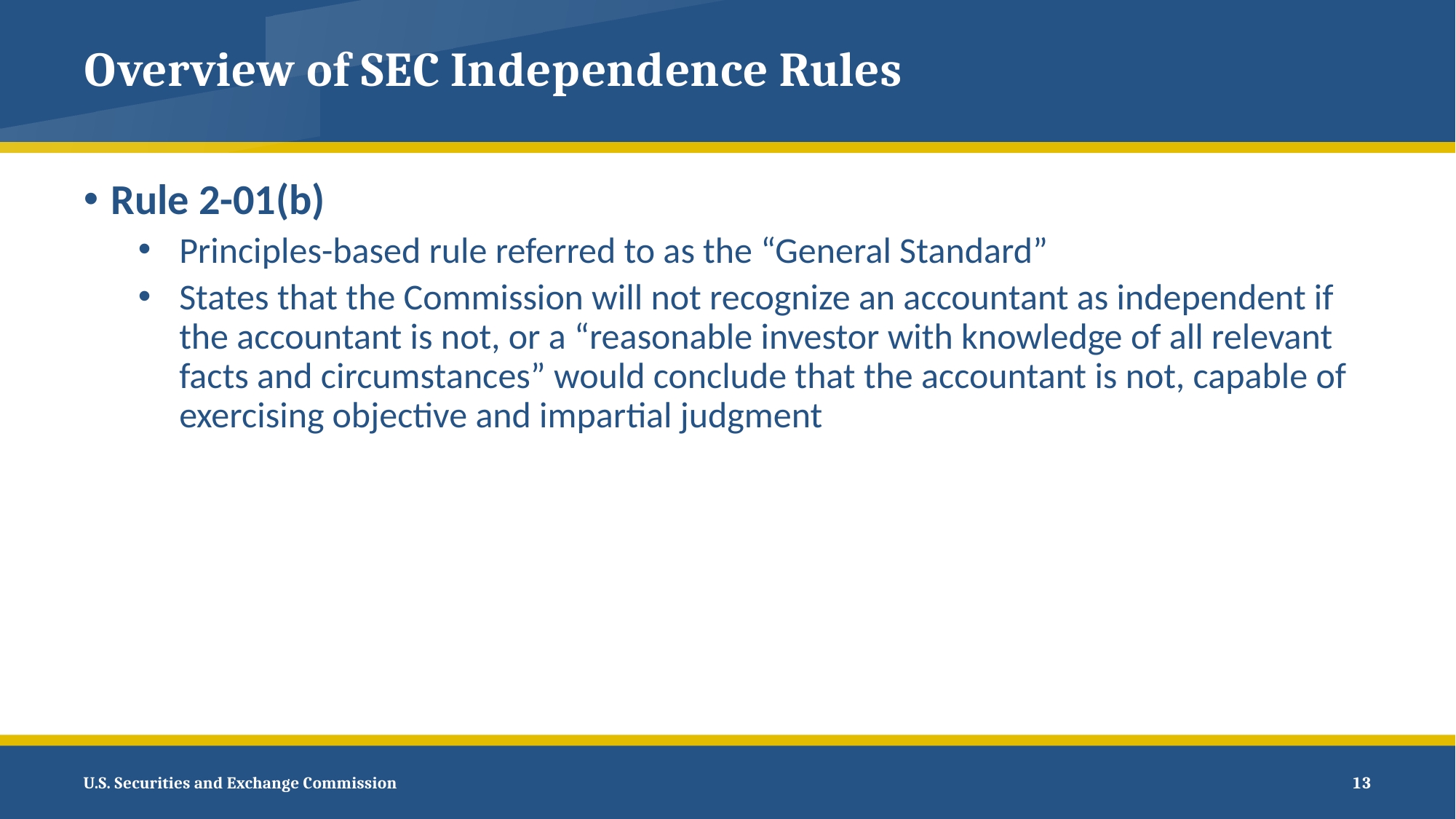

# Overview of SEC Independence Rules
Rule 2-01(b)
Principles-based rule referred to as the “General Standard”
States that the Commission will not recognize an accountant as independent if the accountant is not, or a “reasonable investor with knowledge of all relevant facts and circumstances” would conclude that the accountant is not, capable of exercising objective and impartial judgment

 13